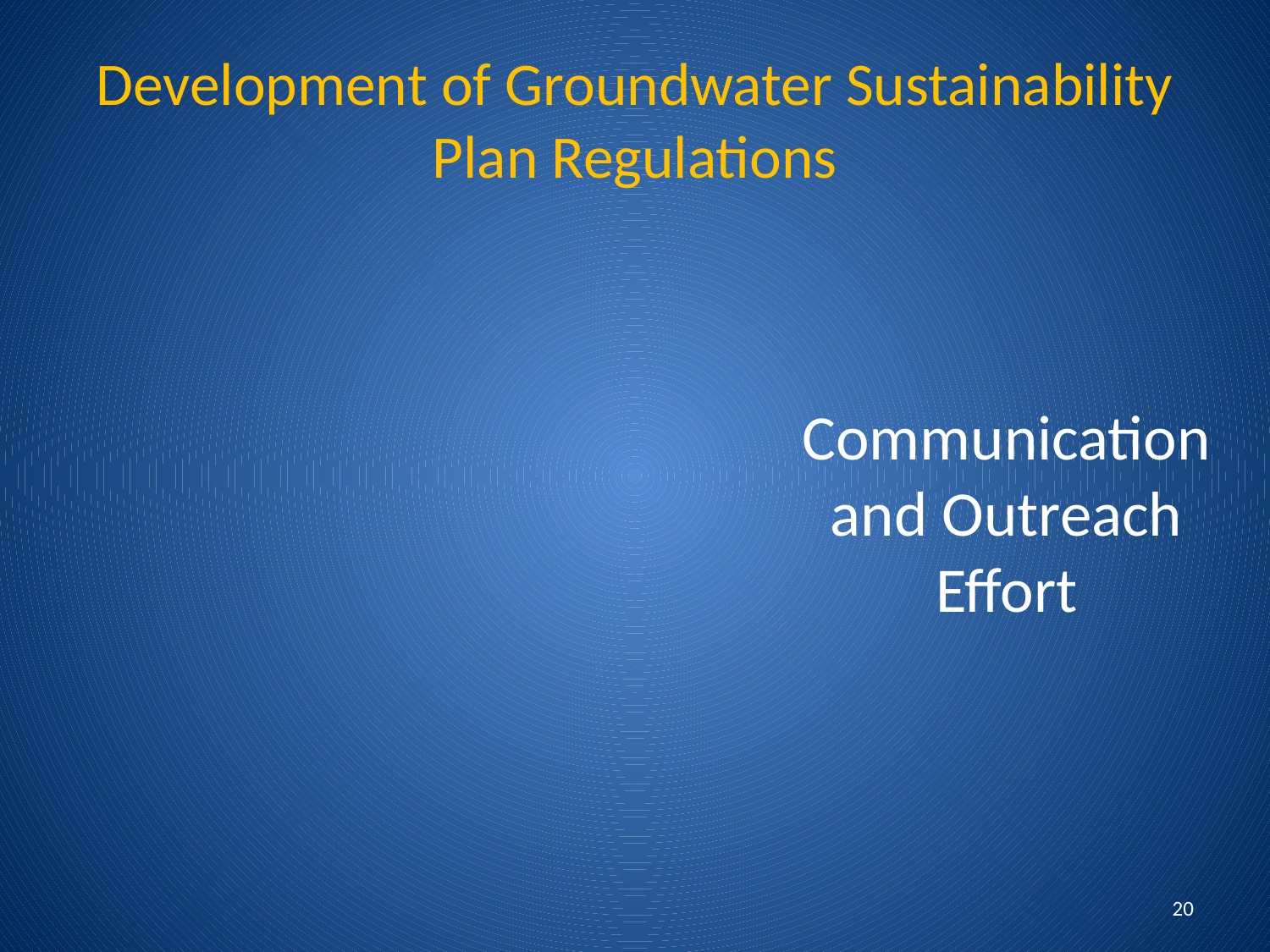

# Development of Groundwater Sustainability Plan Regulations

Communication and Outreach Effort
20